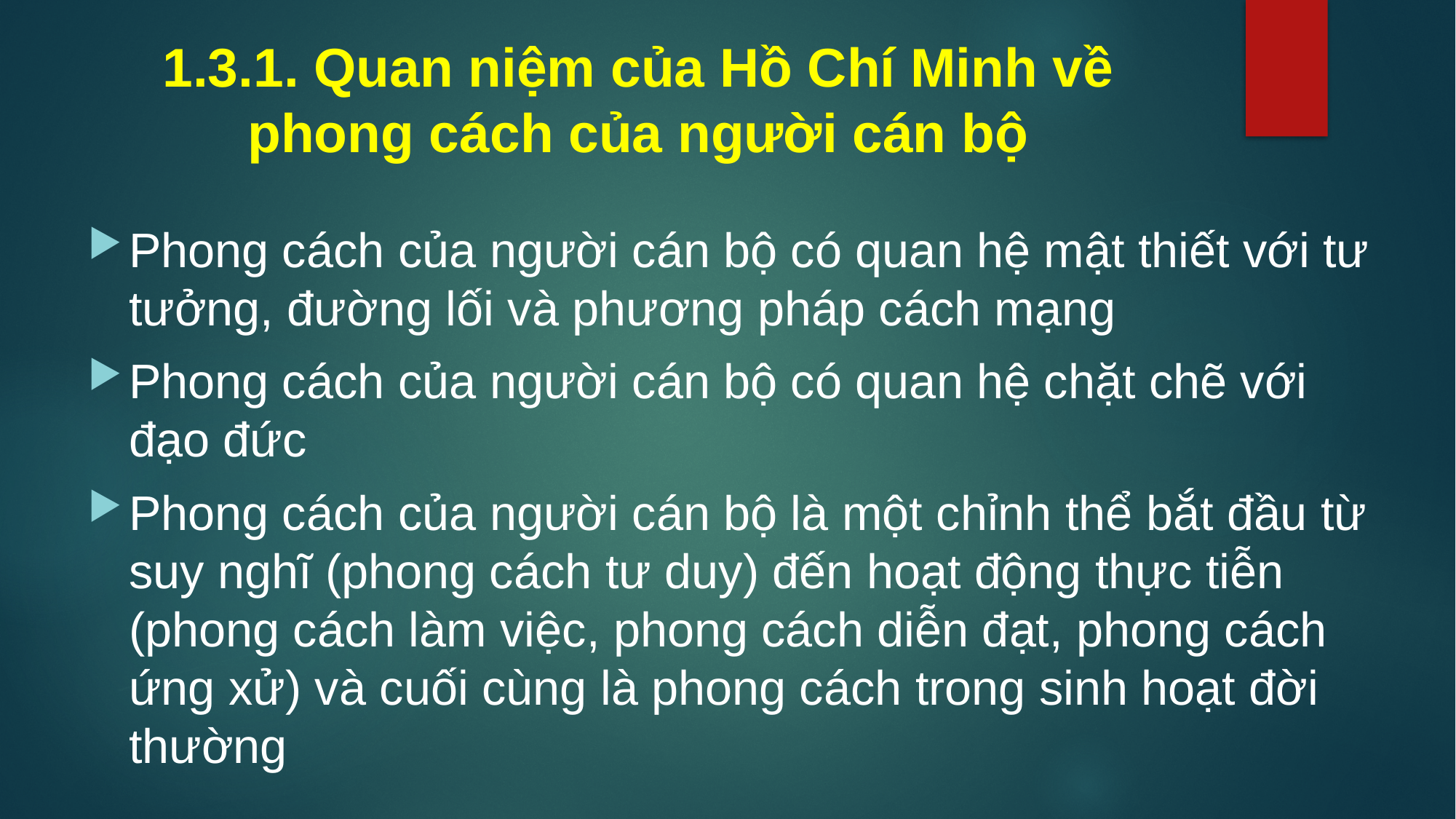

# 1.3.1. Quan niệm của Hồ Chí Minh về phong cách của người cán bộ
Phong cách của người cán bộ có quan hệ mật thiết với tư tưởng, đường lối và phương pháp cách mạng
Phong cách của người cán bộ có quan hệ chặt chẽ với đạo đức
Phong cách của người cán bộ là một chỉnh thể bắt đầu từ suy nghĩ (phong cách tư duy) đến hoạt động thực tiễn (phong cách làm việc, phong cách diễn đạt, phong cách ứng xử) và cuối cùng là phong cách trong sinh hoạt đời thường